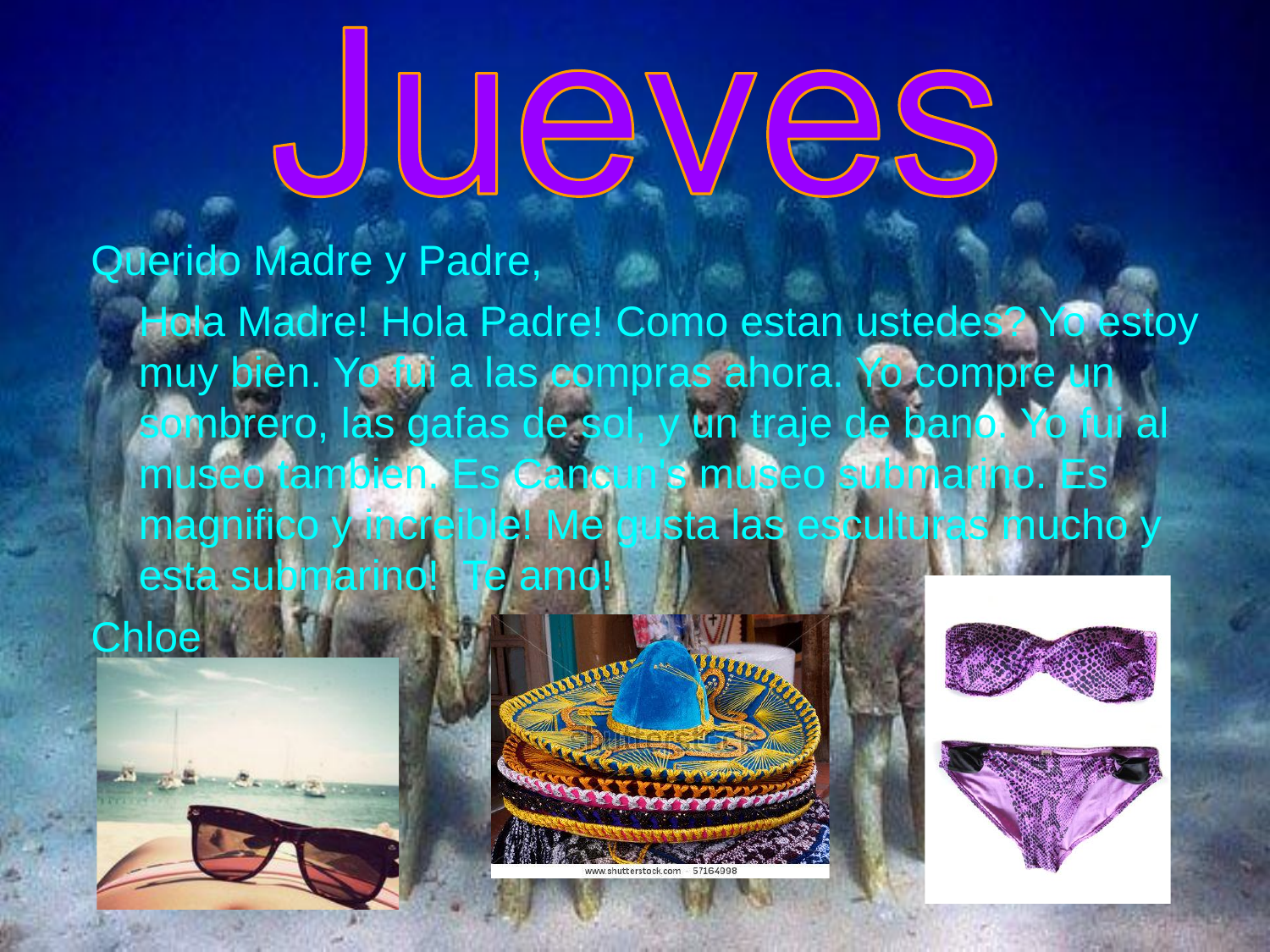

Querido Madre y Padre,
	Hola Madre! Hola Padre! Como estan ustedes? Yo estoy muy bien. Yo fui a las compras ahora. Yo compre un sombrero, las gafas de sol, y un traje de bano. Yo fui al museo tambien. Es Cancun's museo submarino. Es magnifico y increible! Me gusta las esculturas mucho y esta submarino!  Te amo!
Chloe